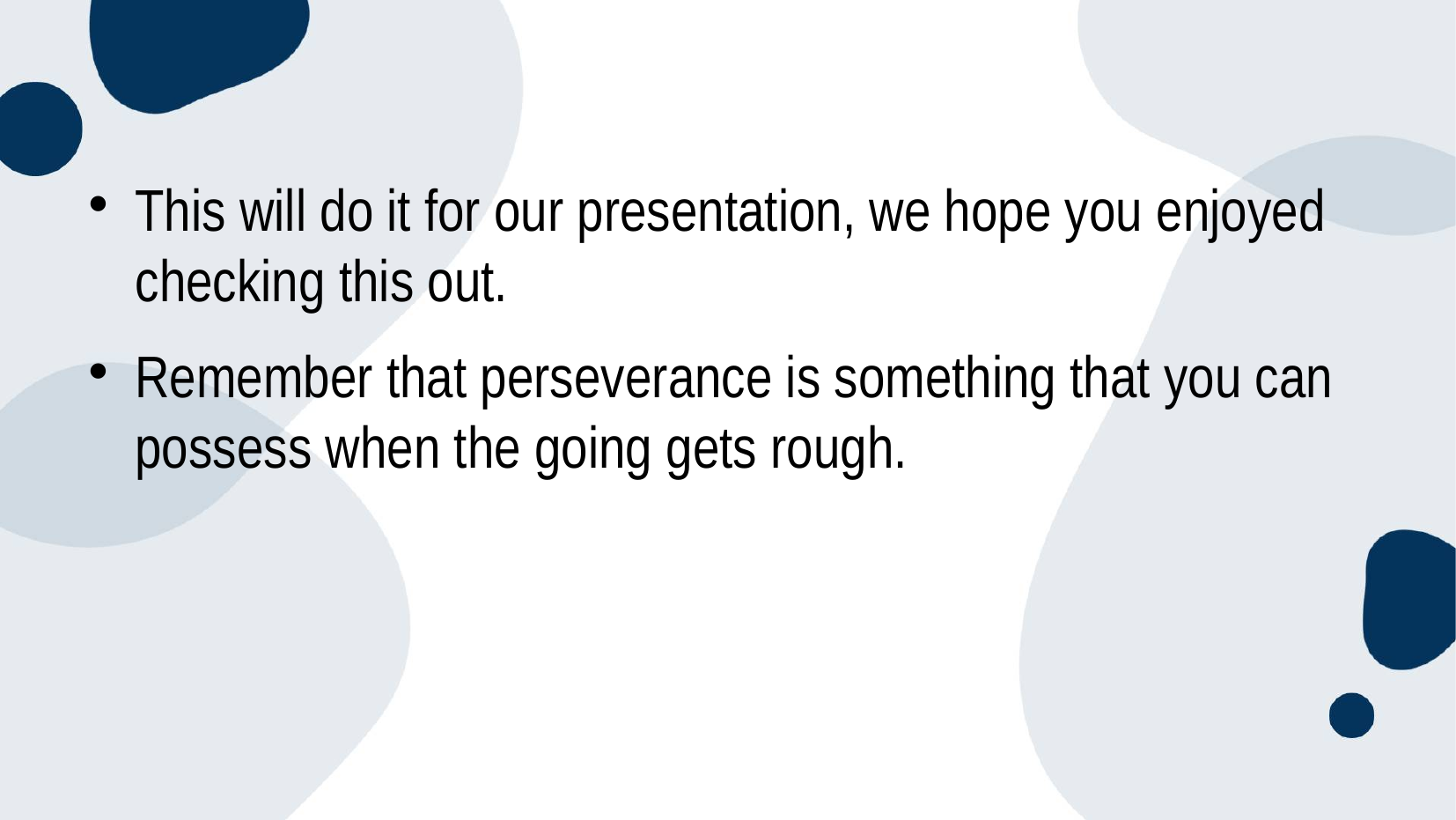

#
This will do it for our presentation, we hope you enjoyed checking this out.
Remember that perseverance is something that you can possess when the going gets rough.